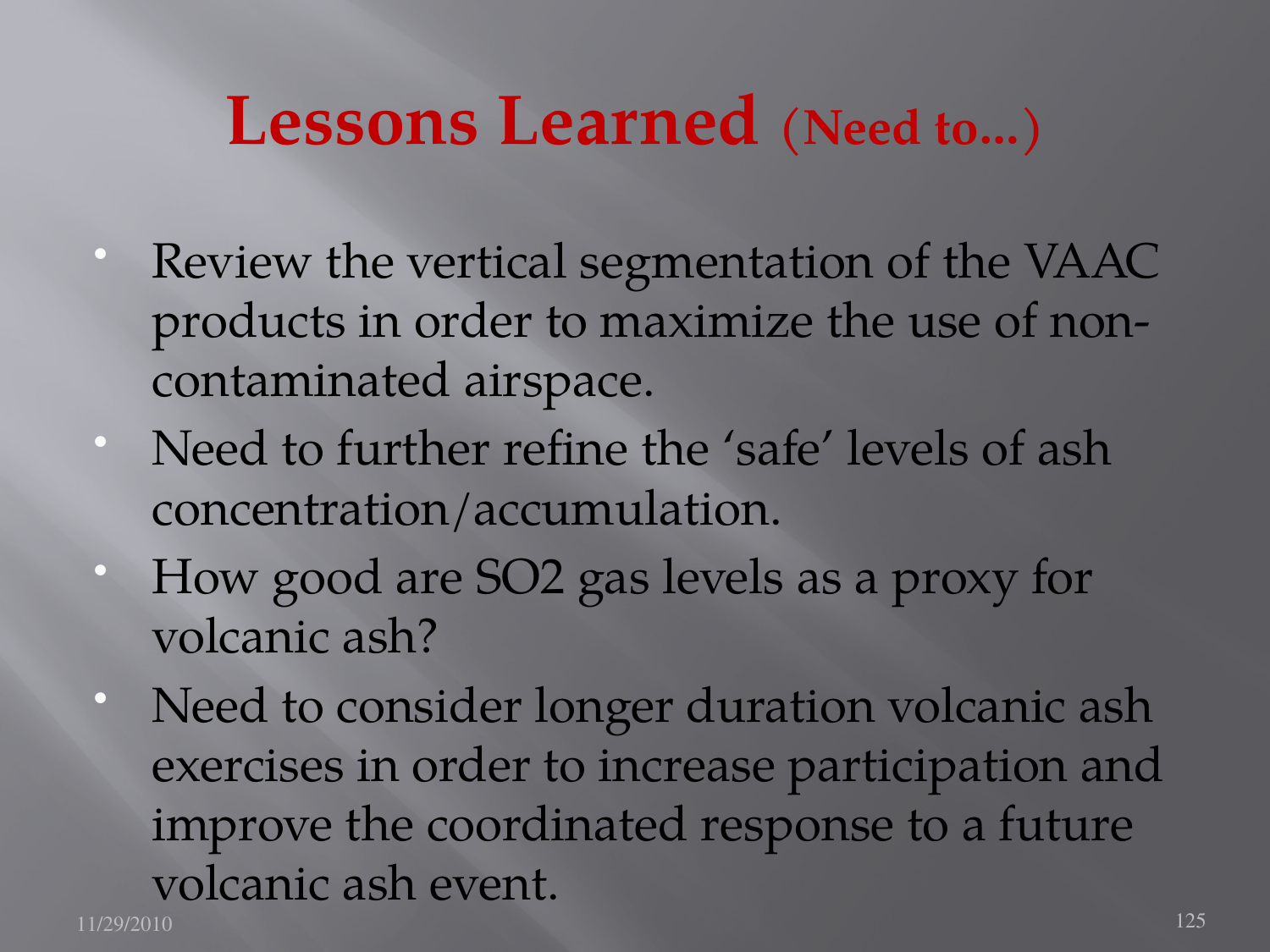

# Lessons Learned (Need to…)
Review the vertical segmentation of the VAAC products in order to maximize the use of non-contaminated airspace.
Need to further refine the ‘safe’ levels of ash concentration/accumulation.
How good are SO2 gas levels as a proxy for volcanic ash?
Need to consider longer duration volcanic ash exercises in order to increase participation and improve the coordinated response to a future volcanic ash event.

11/29/2010
125